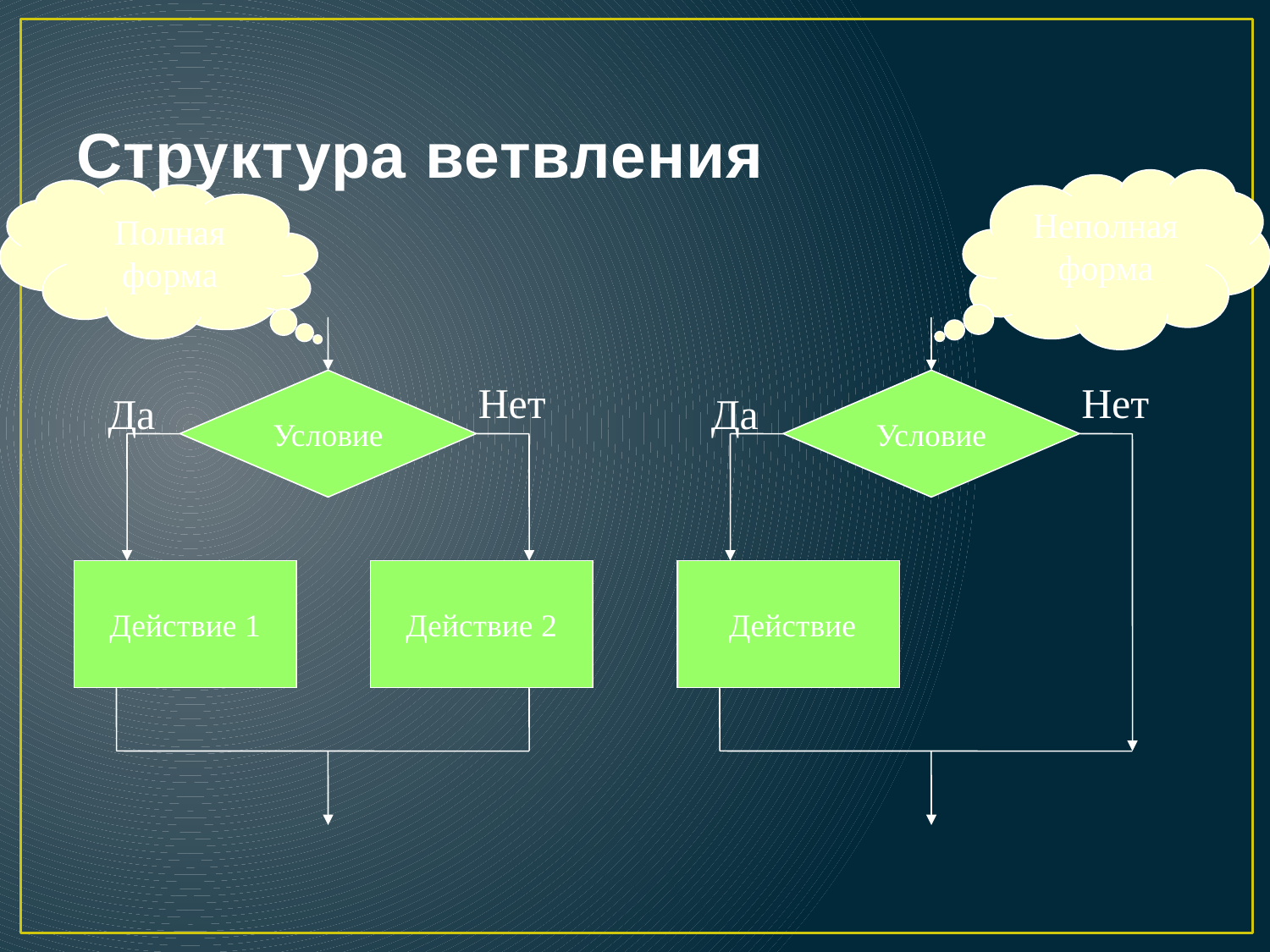

# Структура ветвления
Неполная форма
Полная форма

Условие
Нет
Условие
Нет
Да
Да

Действие 1
Действие 2
 Действие